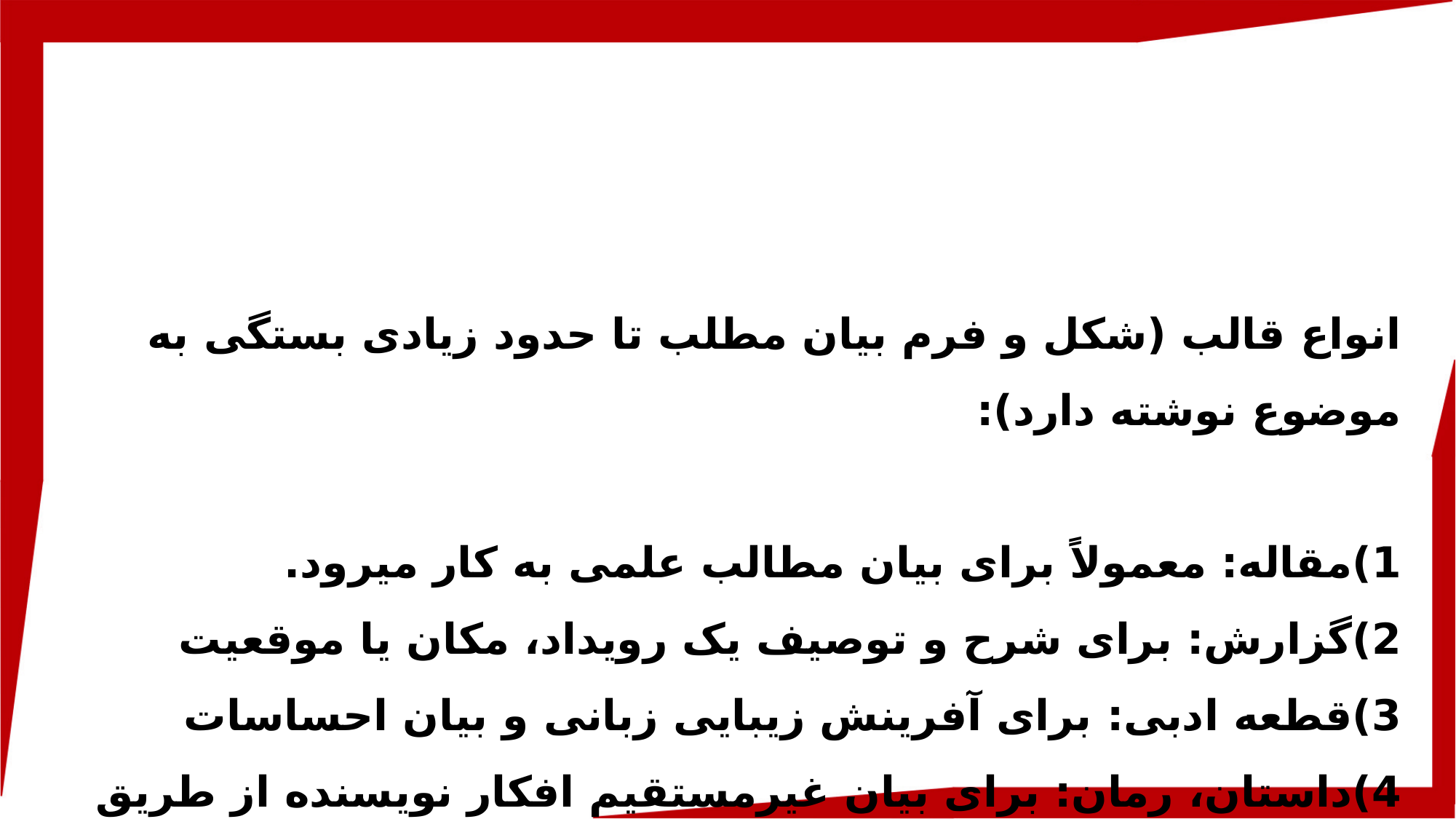

انواع قالب (شکل و فرم بیان مطلب تا حدود زیادی بستگی به موضوع نوشته دارد):

1)مقاله: معمولاً برای بیان مطالب علمی به کار می­رود.
2)گزارش: برای شرح و توصیف یک رویداد، مکان یا موقعیت
3)قطعه ادبی: برای آفرینش زیبایی زبانی و بیان احساسات
4)داستان، رمان: برای بیان غیرمستقیم افکار نویسنده از طریق به تصویر کشیدن زندگی انسان